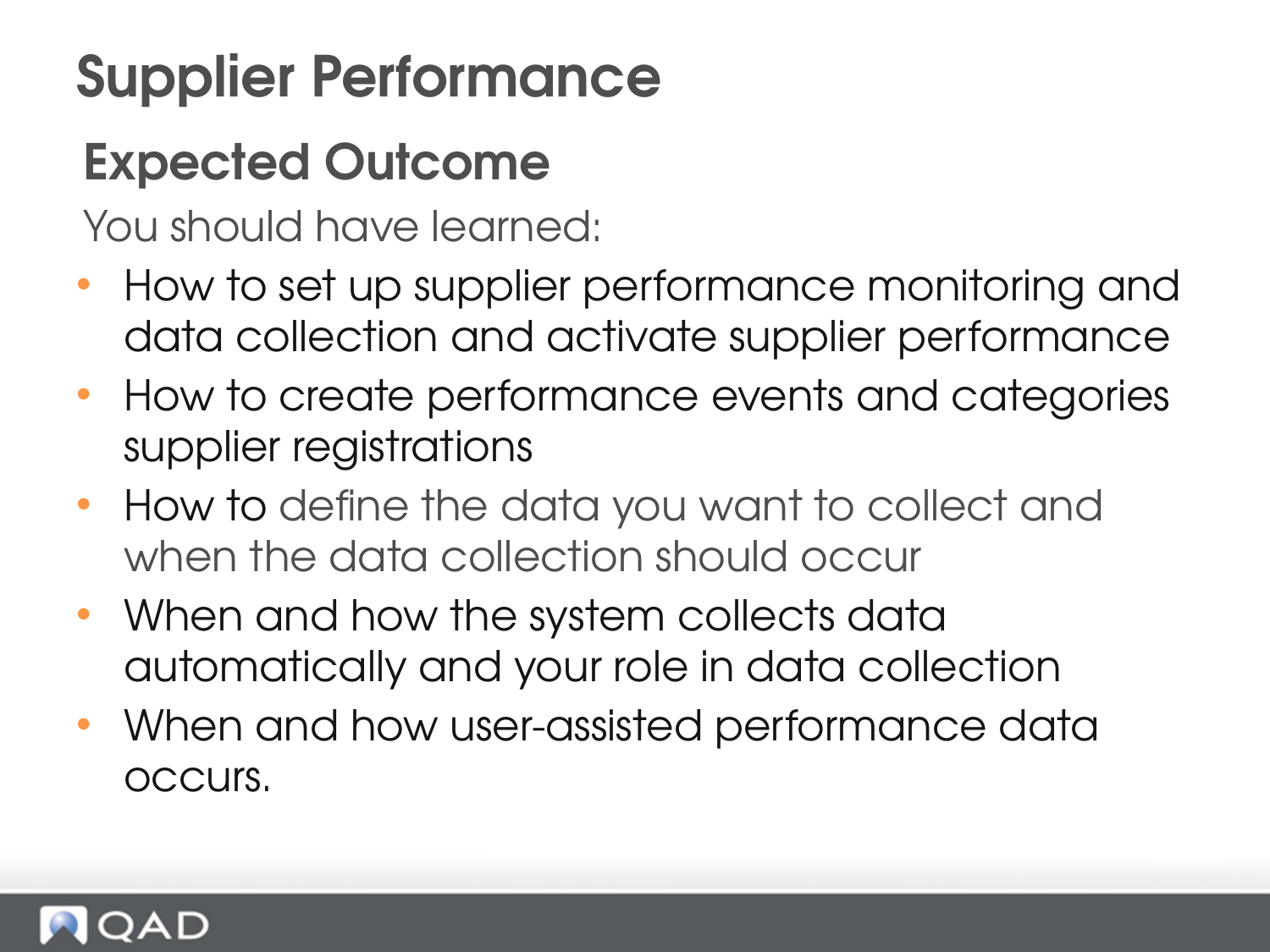

# Supplier Performance
Expected Outcome
You should have learned:
How to set up supplier performance monitoring and data collection and activate supplier performance
How to create performance events and categories supplier registrations
How to define the data you want to collect and when the data collection should occur
When and how the system collects data automatically and your role in data collection
When and how user-assisted performance data occurs.